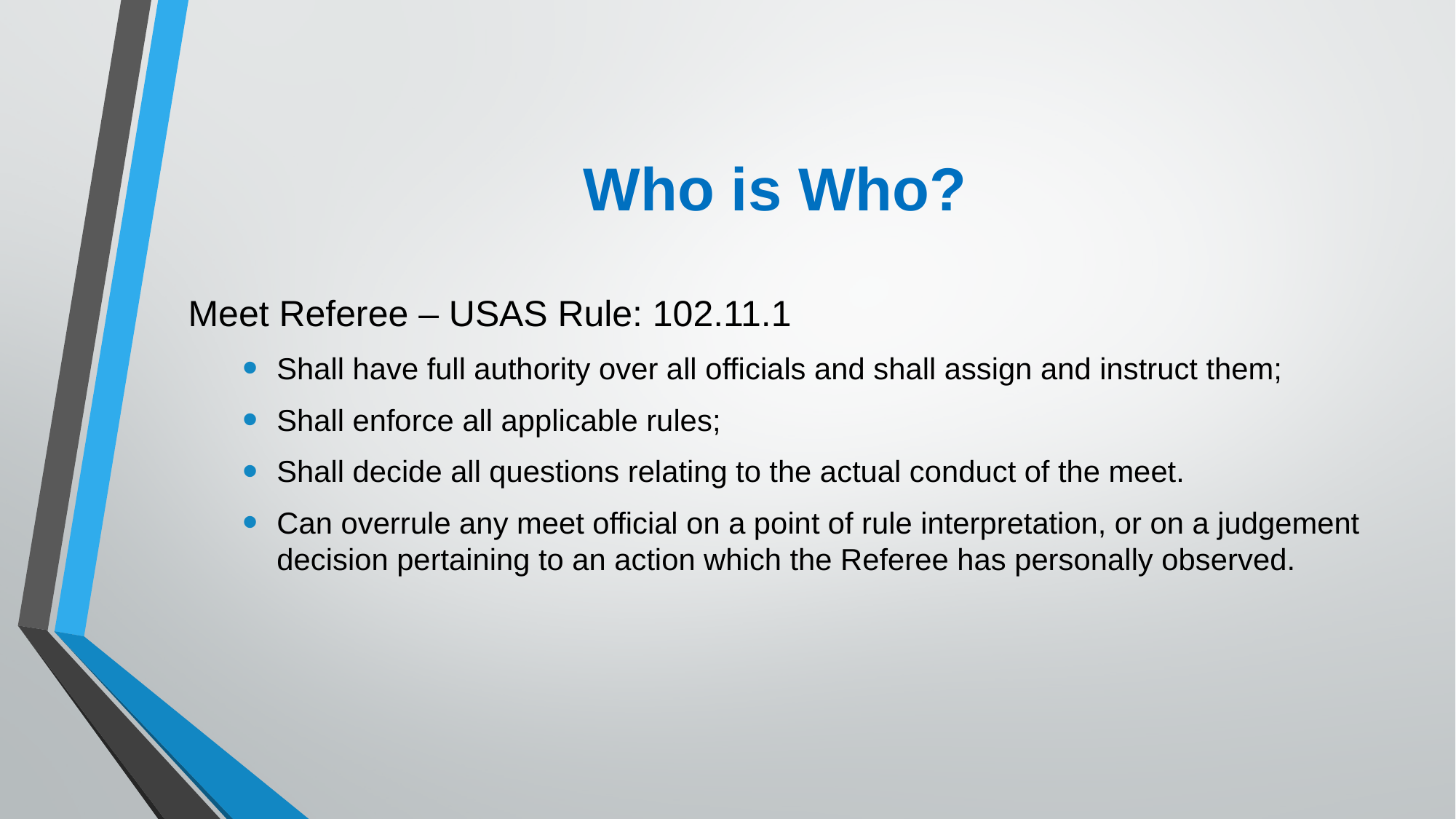

# Who is Who?
Meet Referee – USAS Rule: 102.11.1
Shall have full authority over all officials and shall assign and instruct them;
Shall enforce all applicable rules;
Shall decide all questions relating to the actual conduct of the meet.
Can overrule any meet official on a point of rule interpretation, or on a judgement decision pertaining to an action which the Referee has personally observed.